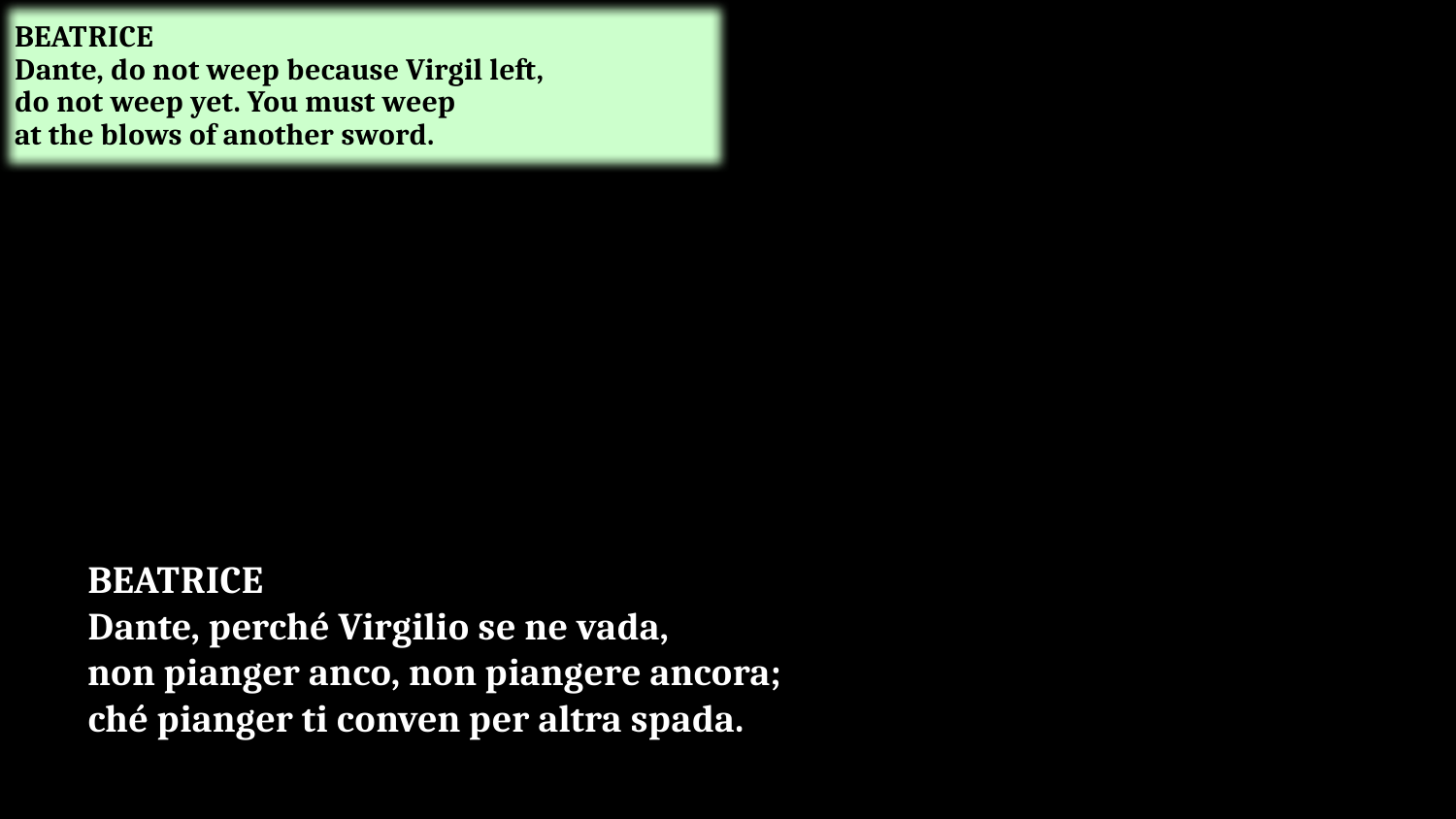

BEATRICE
Dante, do not weep because Virgil left,
do not weep yet. You must weep
at the blows of another sword.
# BEATRICE Dante, perché Virgilio se ne vada, non pianger anco, non piangere ancora; ché pianger ti conven per altra spada.